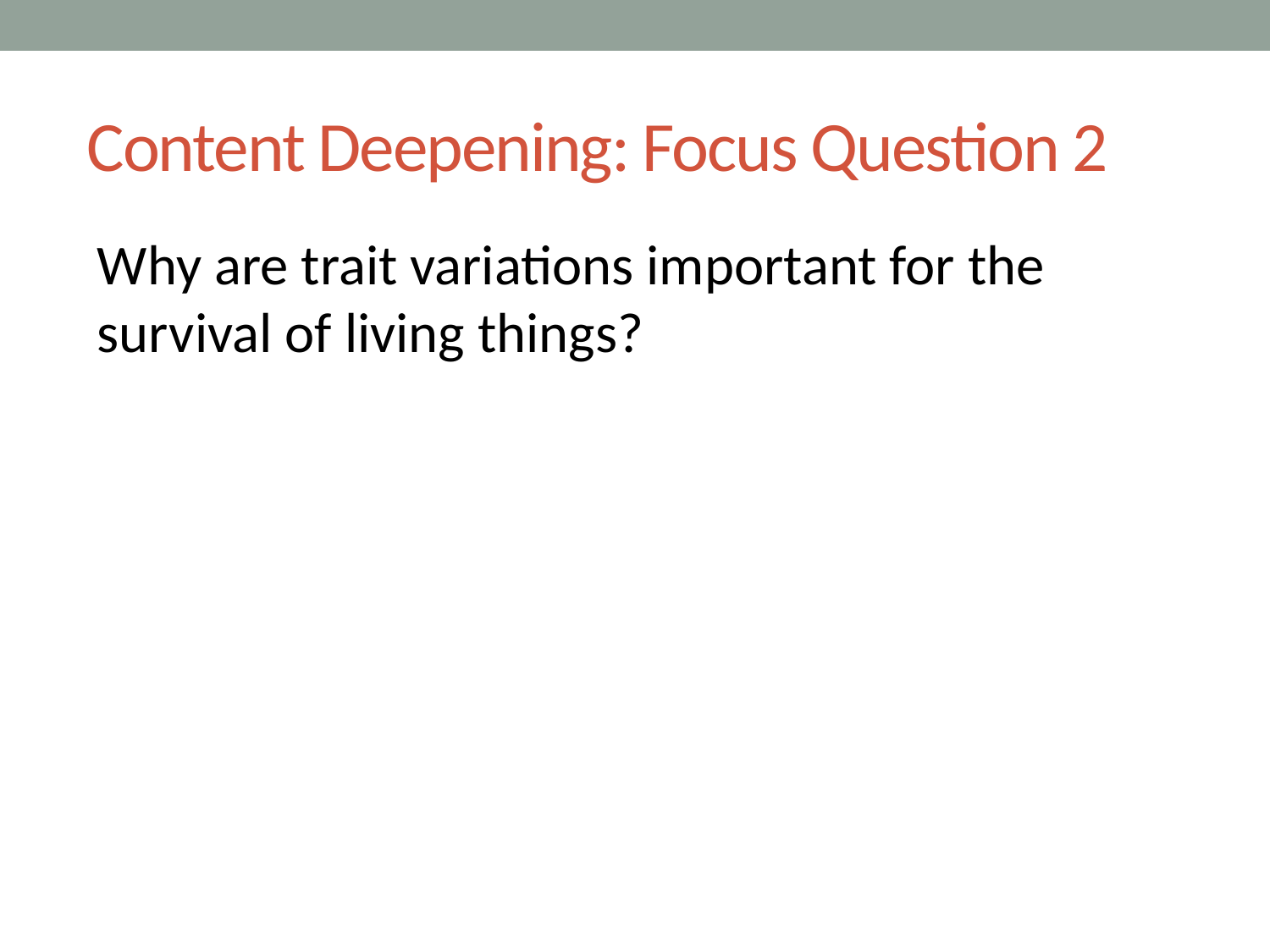

# Content Deepening: Focus Question 2
Why are trait variations important for the survival of living things?